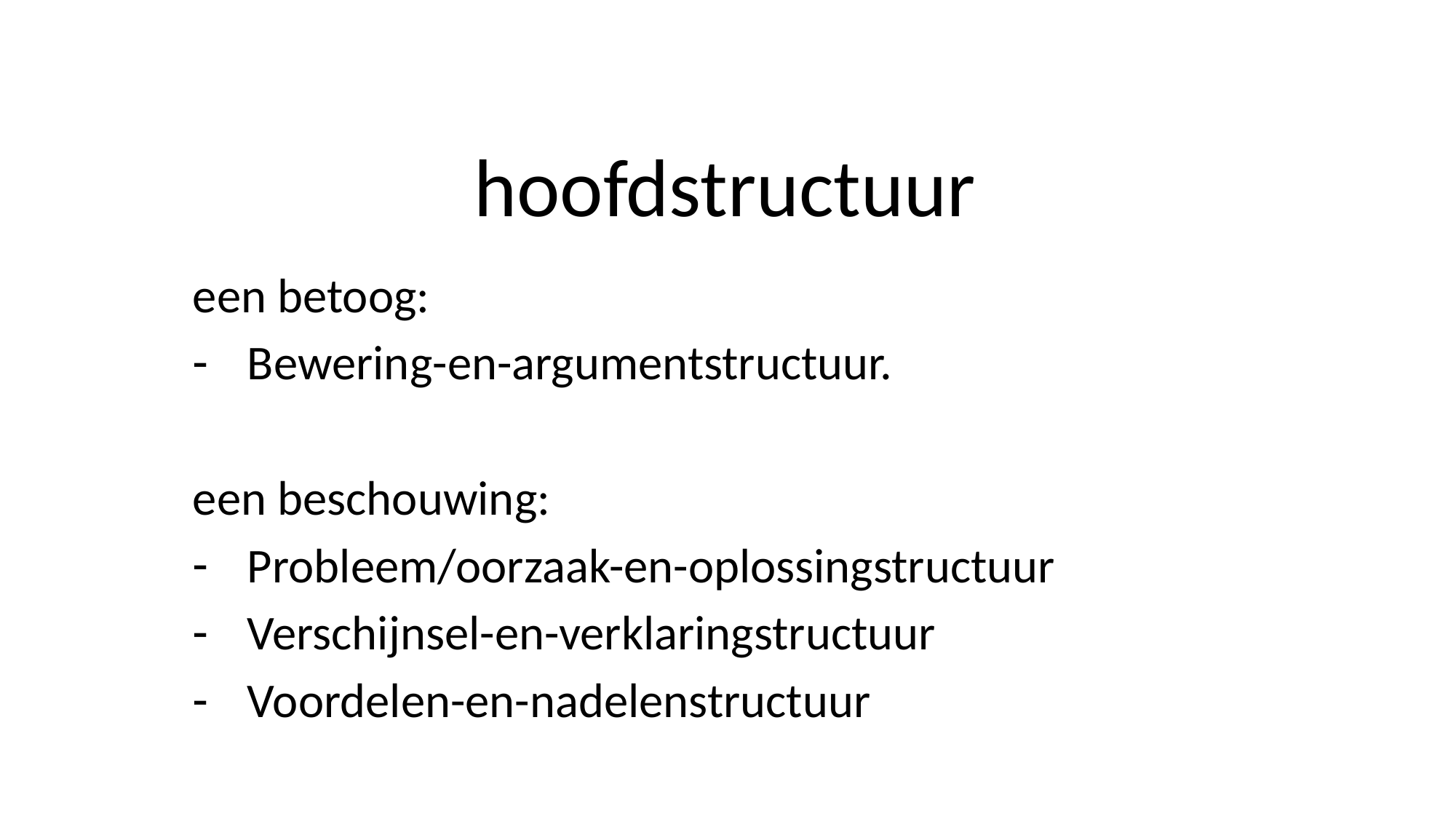

# hoofdstructuur
een betoog:
Bewering-en-argumentstructuur.

een beschouwing:
Probleem/oorzaak-en-oplossingstructuur
Verschijnsel-en-verklaringstructuur
Voordelen-en-nadelenstructuur